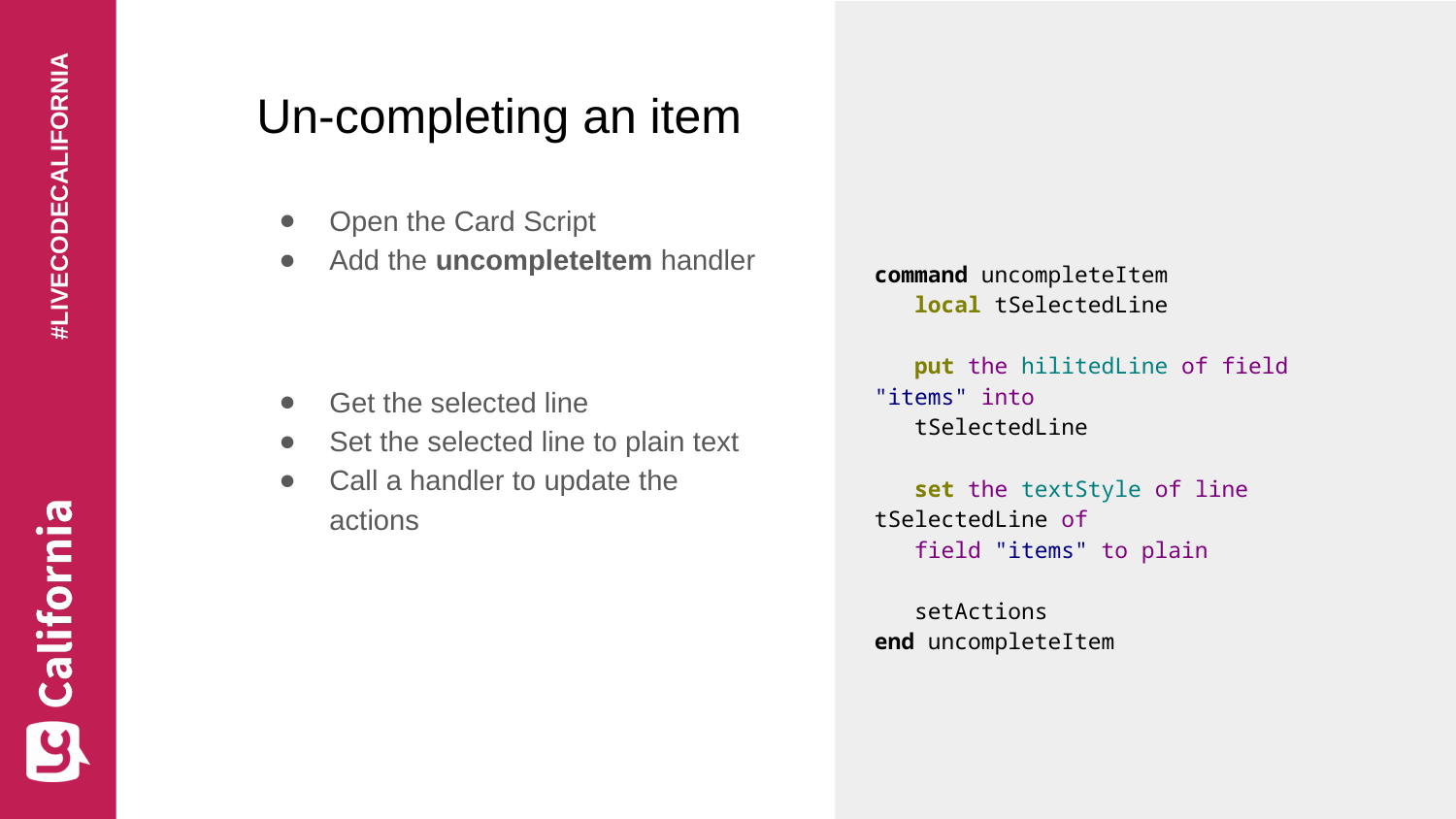

# Un-completing an item
Open the Card Script
Add the uncompleteItem handler

Get the selected line
Set the selected line to plain text
Call a handler to update the actions

command uncompleteItem
   local tSelectedLine

   put the hilitedLine of field "items" into
   tSelectedLine

   set the textStyle of line tSelectedLine of
   field "items" to plain

   setActions
end uncompleteItem